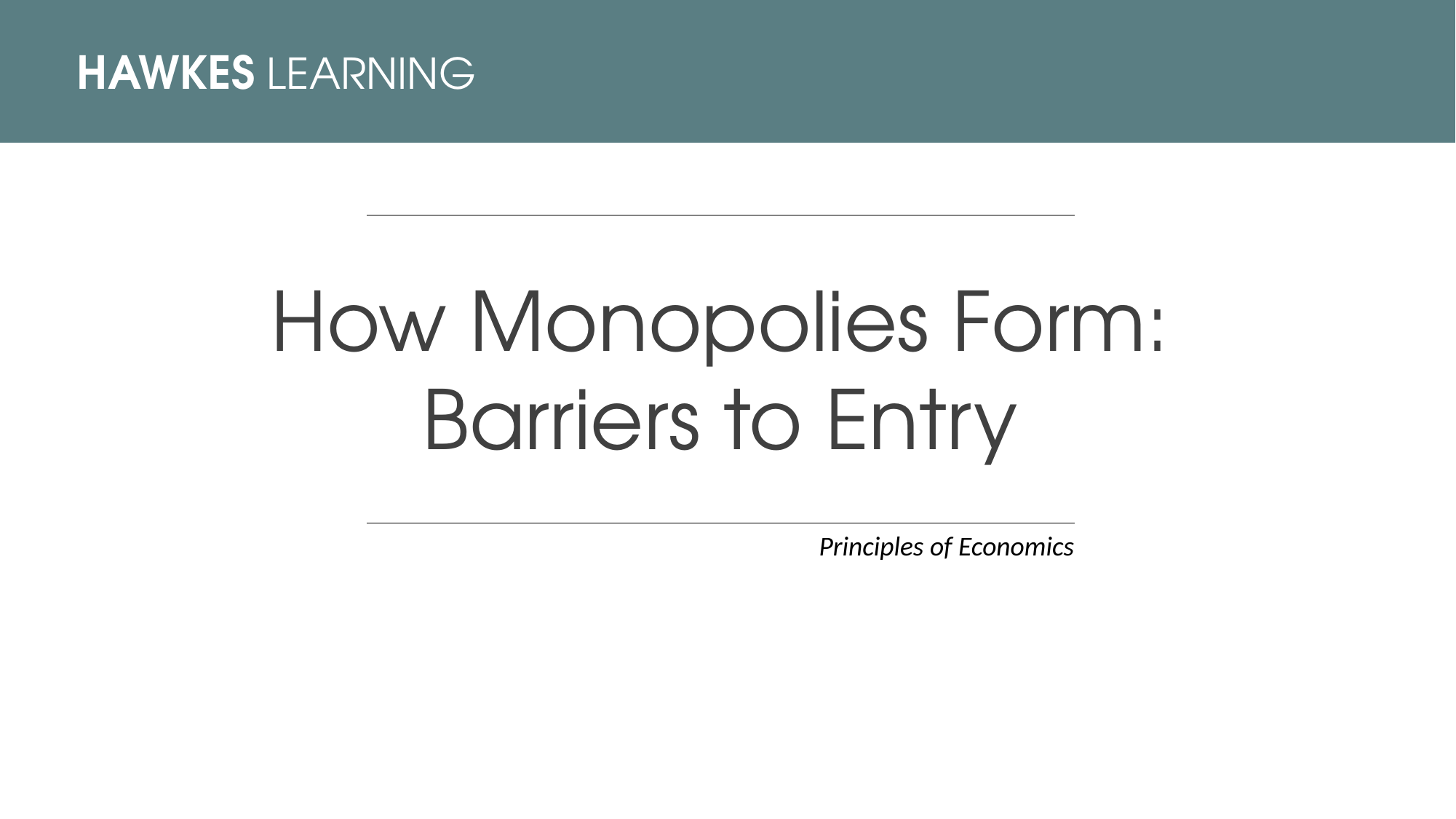

HAWKES LEARNING
How Monopolies Form: Barriers to Entry
Principles of Economics